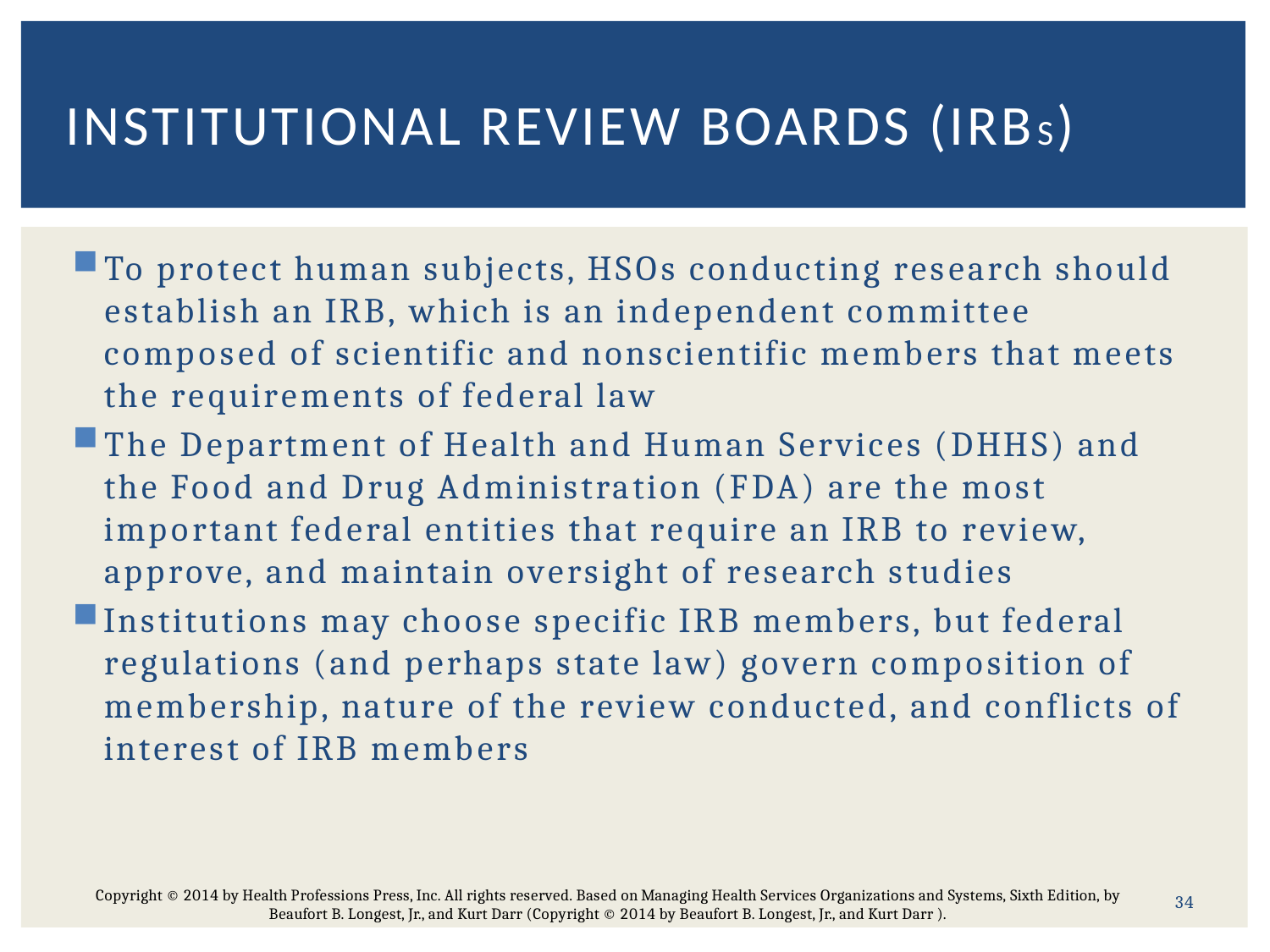

# Institutional Review Boards (IRBs)
To protect human subjects, HSOs conducting research should establish an IRB, which is an independent committee composed of scientific and nonscientific members that meets the require­ments of federal law
The Department of Health and Human Services (DHHS) and the Food and Drug Administra­tion (FDA) are the most important federal entities that require an IRB to review, approve, and maintain oversight of research studies
Institutions may choose specific IRB members, but federal regulations (and perhaps state law) govern composition of membership, nature of the review conducted, and conflicts of interest of IRB members
34